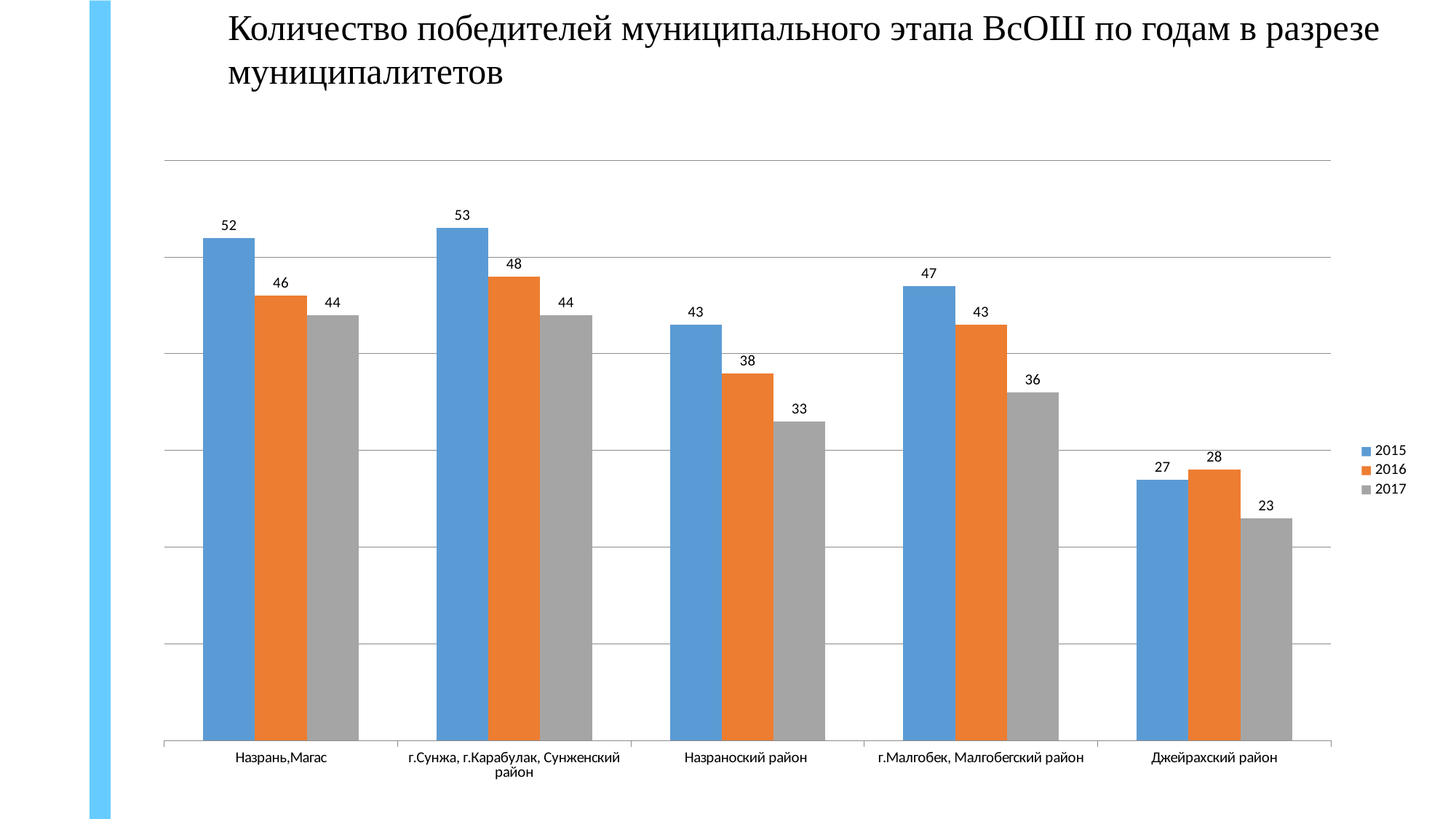

Количество победителей муниципального этапа ВсОШ по годам в разрезе муниципалитетов

### Chart

| Category | 2015 | 2016 | 2017 |
|---|---|---|---|
| Назрань,Магас | 52.0 | 46.0 | 44.0 |
| г.Сунжа, г.Карабулак, Сунженский район | 53.0 | 48.0 | 44.0 |
| Назраноский район  | 43.0 | 38.0 | 33.0 |
| г.Малгобек, Малгобегский район | 47.0 | 43.0 | 36.0 |
| Джейрахский район | 27.0 | 28.0 | 23.0 |